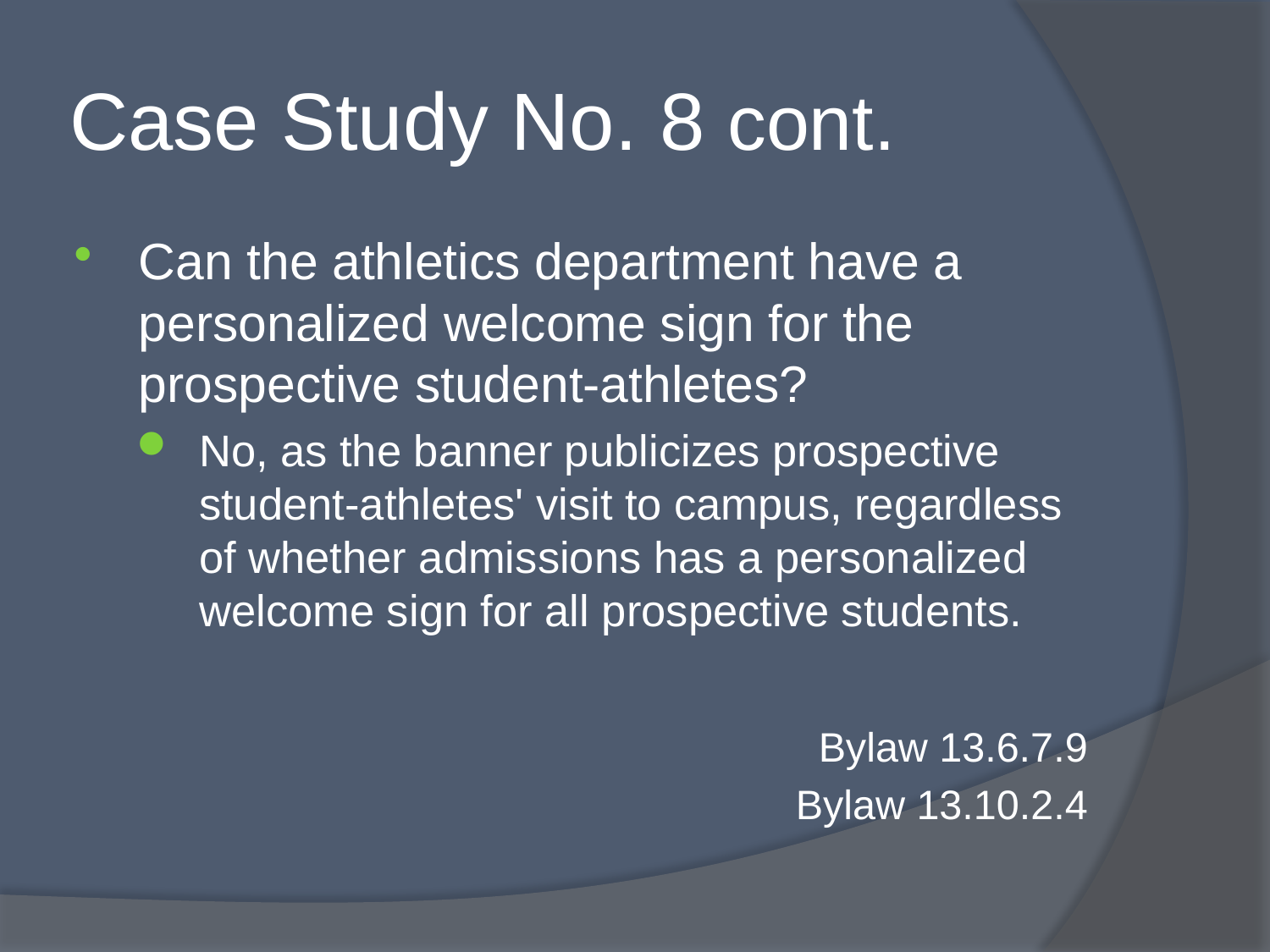

# Case Study No. 8 cont.
Can the athletics department have a personalized welcome sign for the prospective student-athletes?
No, as the banner publicizes prospective student-athletes' visit to campus, regardless of whether admissions has a personalized welcome sign for all prospective students.

Bylaw 13.6.7.9
Bylaw 13.10.2.4